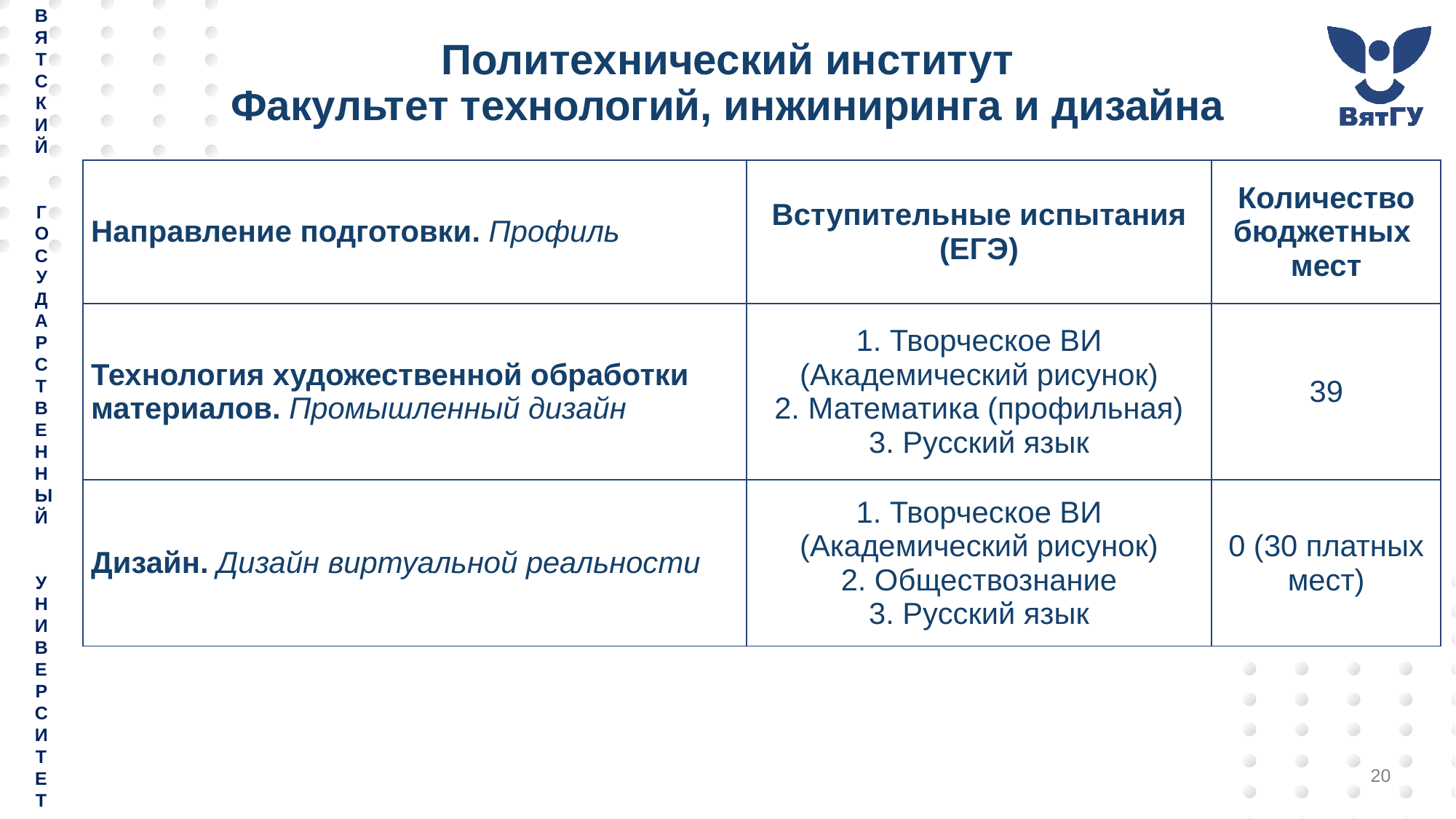

# Политехнический институт Факультет технологий, инжиниринга и дизайна
| Направление подготовки. Профиль | Вступительные испытания (ЕГЭ) | Количество бюджетных мест |
| --- | --- | --- |
| Технология художественной обработки материалов. Промышленный дизайн | 1. Творческое ВИ (Академический рисунок) 2. Математика (профильная) 3. Русский язык | 39 |
| Дизайн. Дизайн виртуальной реальности | 1. Творческое ВИ (Академический рисунок) 2. Обществознание 3. Русский язык | 0 (30 платных мест) |
20